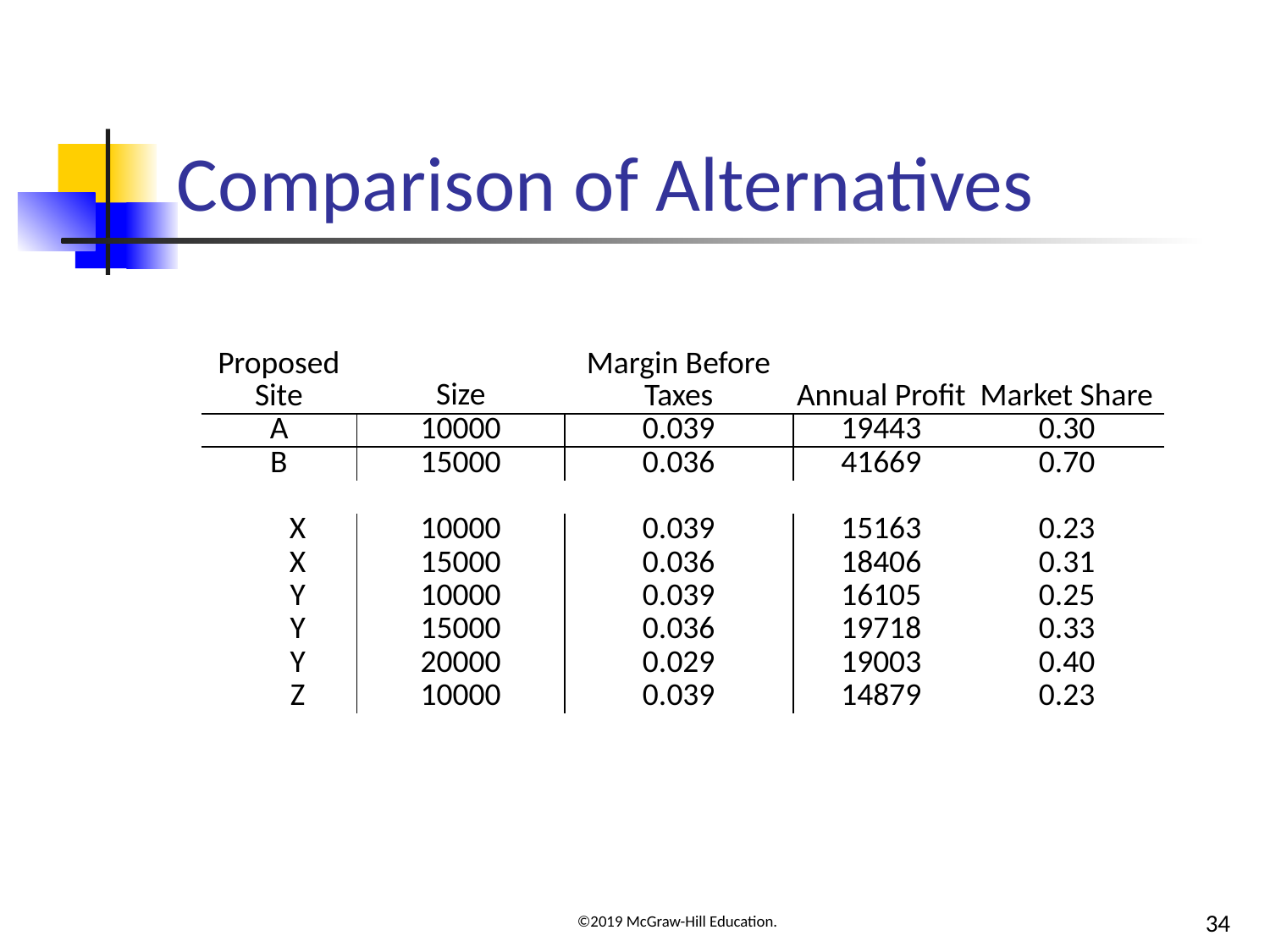

# Comparison of Alternatives
| Proposed Site | Size | Margin Before Taxes | Annual Profit | Market Share |
| --- | --- | --- | --- | --- |
| A | 10000 | 0.039 | 19443 | 0.30 |
| B | 15000 | 0.036 | 41669 | 0.70 |
| Blank | Blank | Blank | Blank | Blank |
| X | 10000 | 0.039 | 15163 | 0.23 |
| X | 15000 | 0.036 | 18406 | 0.31 |
| Y | 10000 | 0.039 | 16105 | 0.25 |
| Y | 15000 | 0.036 | 19718 | 0.33 |
| Y | 20000 | 0.029 | 19003 | 0.40 |
| Z | 10000 | 0.039 | 14879 | 0.23 |